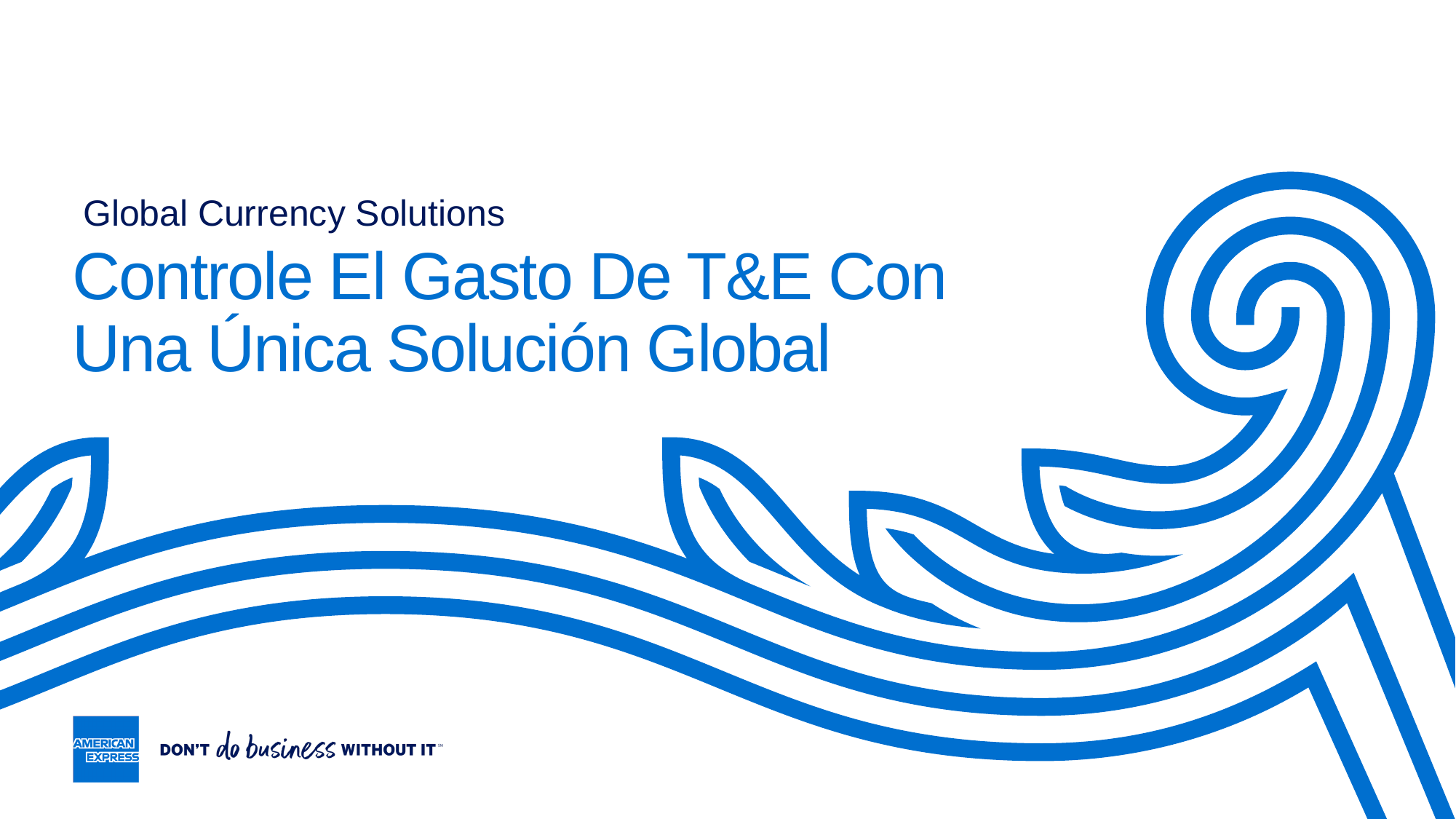

Global Currency Solutions
# Controle El Gasto De T&E Con Una Única Solución Global